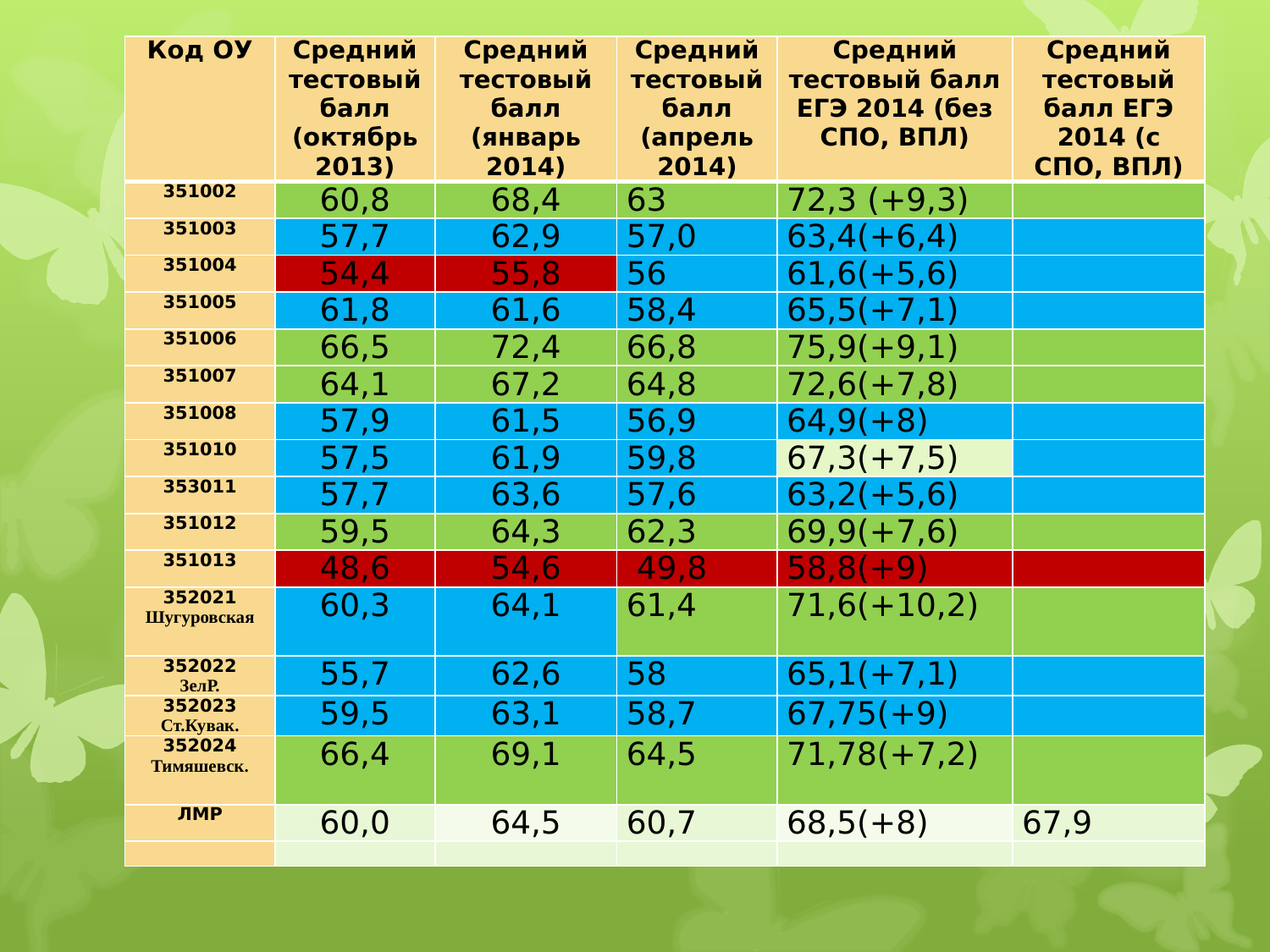

| Код ОУ | Средний тестовый балл (октябрь 2013) | Средний тестовый балл (январь 2014) | Средний тестовый балл (апрель 2014) | Средний тестовый балл ЕГЭ 2014 (без СПО, ВПЛ) | Средний тестовый балл ЕГЭ 2014 (с СПО, ВПЛ) |
| --- | --- | --- | --- | --- | --- |
| 351002 | 60,8 | 68,4 | 63 | 72,3 (+9,3) |  |
| 351003 | 57,7 | 62,9 | 57,0 | 63,4(+6,4) |  |
| 351004 | 54,4 | 55,8 | 56 | 61,6(+5,6) |  |
| 351005 | 61,8 | 61,6 | 58,4 | 65,5(+7,1) |  |
| 351006 | 66,5 | 72,4 | 66,8 | 75,9(+9,1) |  |
| 351007 | 64,1 | 67,2 | 64,8 | 72,6(+7,8) |  |
| 351008 | 57,9 | 61,5 | 56,9 | 64,9(+8) |  |
| 351010 | 57,5 | 61,9 | 59,8 | 67,3(+7,5) |  |
| 353011 | 57,7 | 63,6 | 57,6 | 63,2(+5,6) |  |
| 351012 | 59,5 | 64,3 | 62,3 | 69,9(+7,6) |  |
| 351013 | 48,6 | 54,6 | 49,8 | 58,8(+9) |  |
| 352021 Шугуровская | 60,3 | 64,1 | 61,4 | 71,6(+10,2) |  |
| 352022 ЗелР. | 55,7 | 62,6 | 58 | 65,1(+7,1) |  |
| 352023 Ст.Кувак. | 59,5 | 63,1 | 58,7 | 67,75(+9) |  |
| 352024 Тимяшевск. | 66,4 | 69,1 | 64,5 | 71,78(+7,2) |  |
| ЛМР | 60,0 | 64,5 | 60,7 | 68,5(+8) | 67,9 |
|  |  |  |  |  |  |